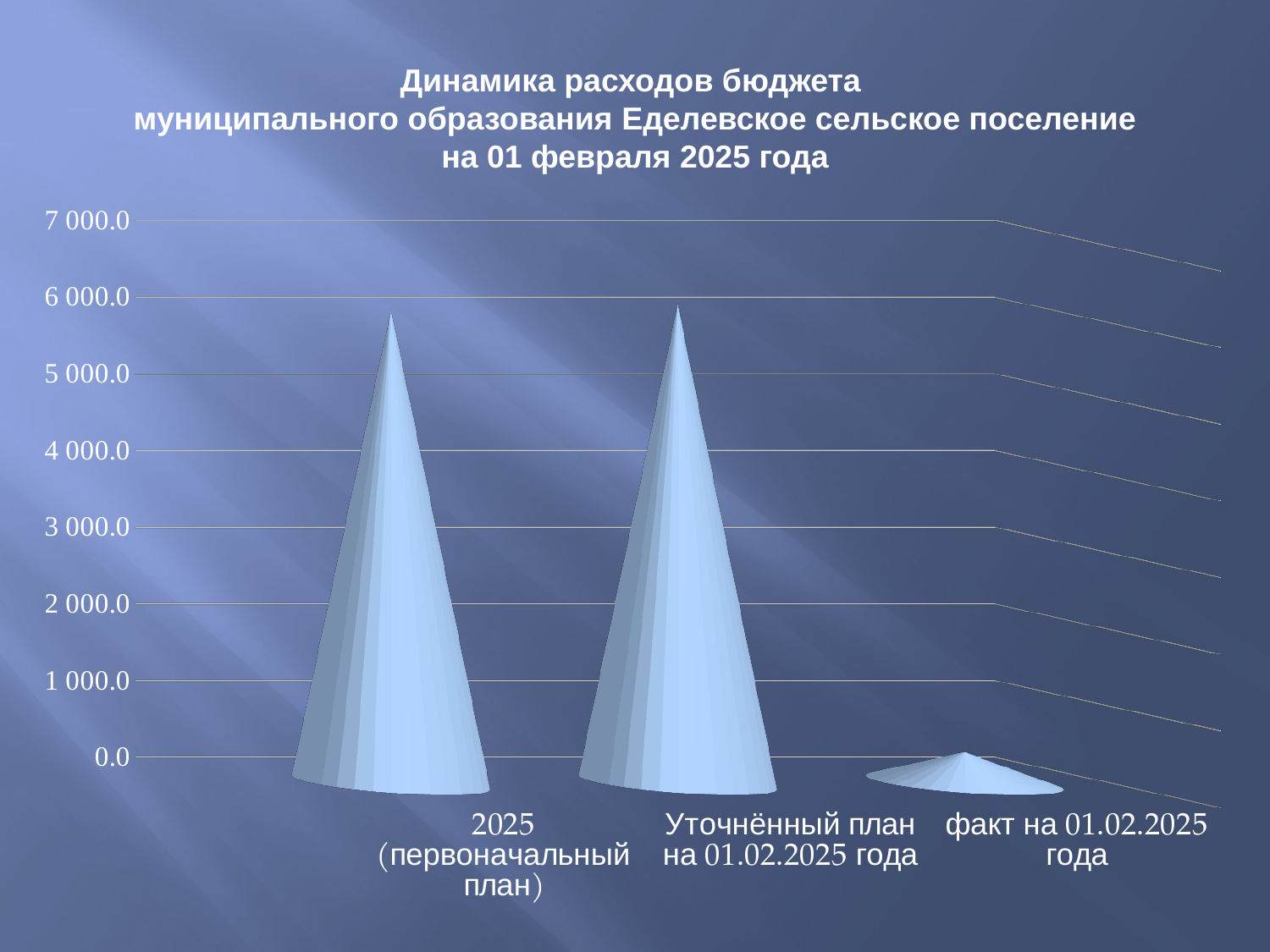

# Динамика расходов бюджета муниципального образования Еделевское сельское поселение на 01 февраля 2025 года

[unsupported chart]